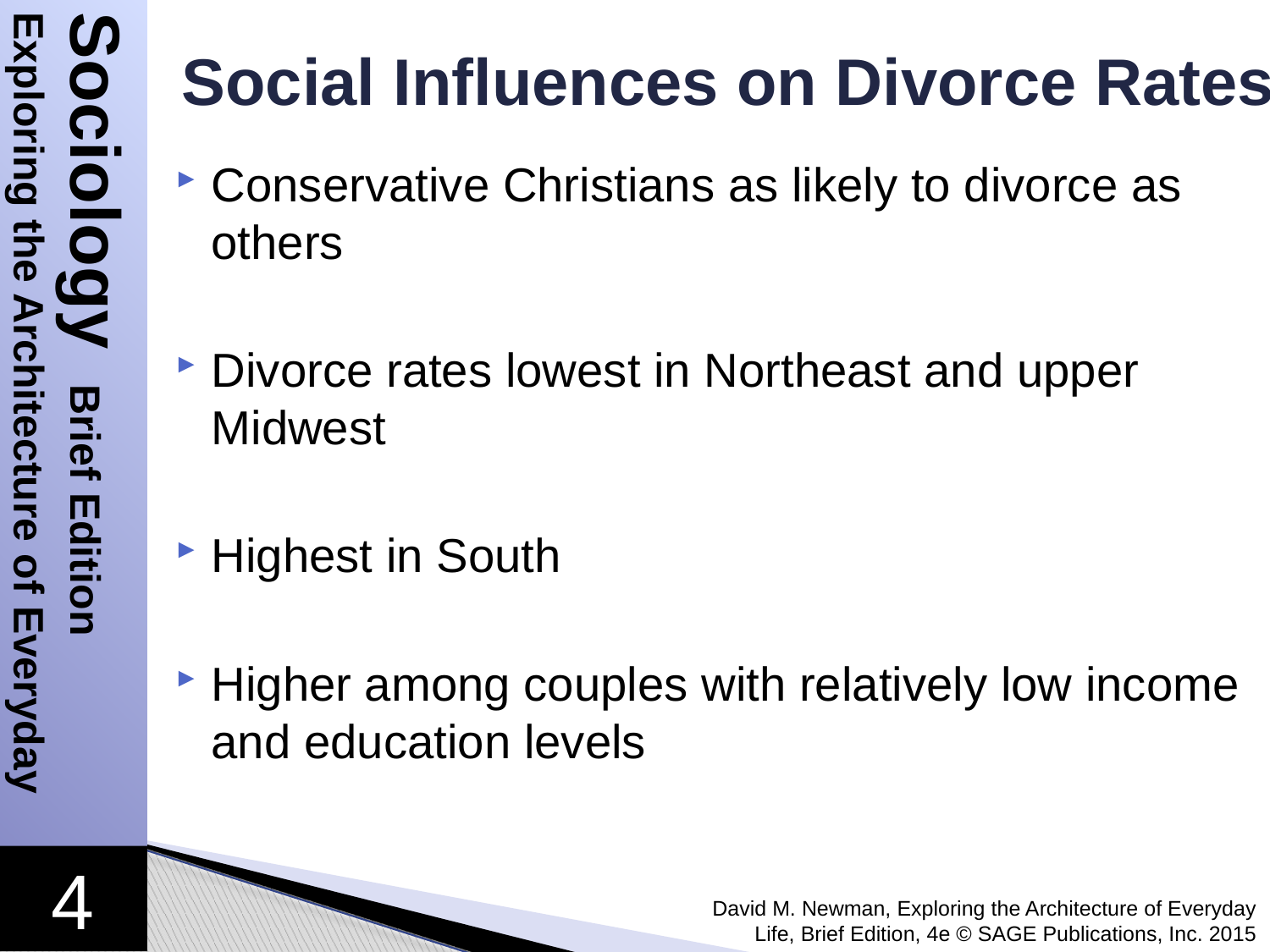

# Social Influences on Divorce Rates
Conservative Christians as likely to divorce as others

Divorce rates lowest in Northeast and upper Midwest

Highest in South

Higher among couples with relatively low income and education levels
David M. Newman, Exploring the Architecture of Everyday Life, Brief Edition, 4e © SAGE Publications, Inc. 2015